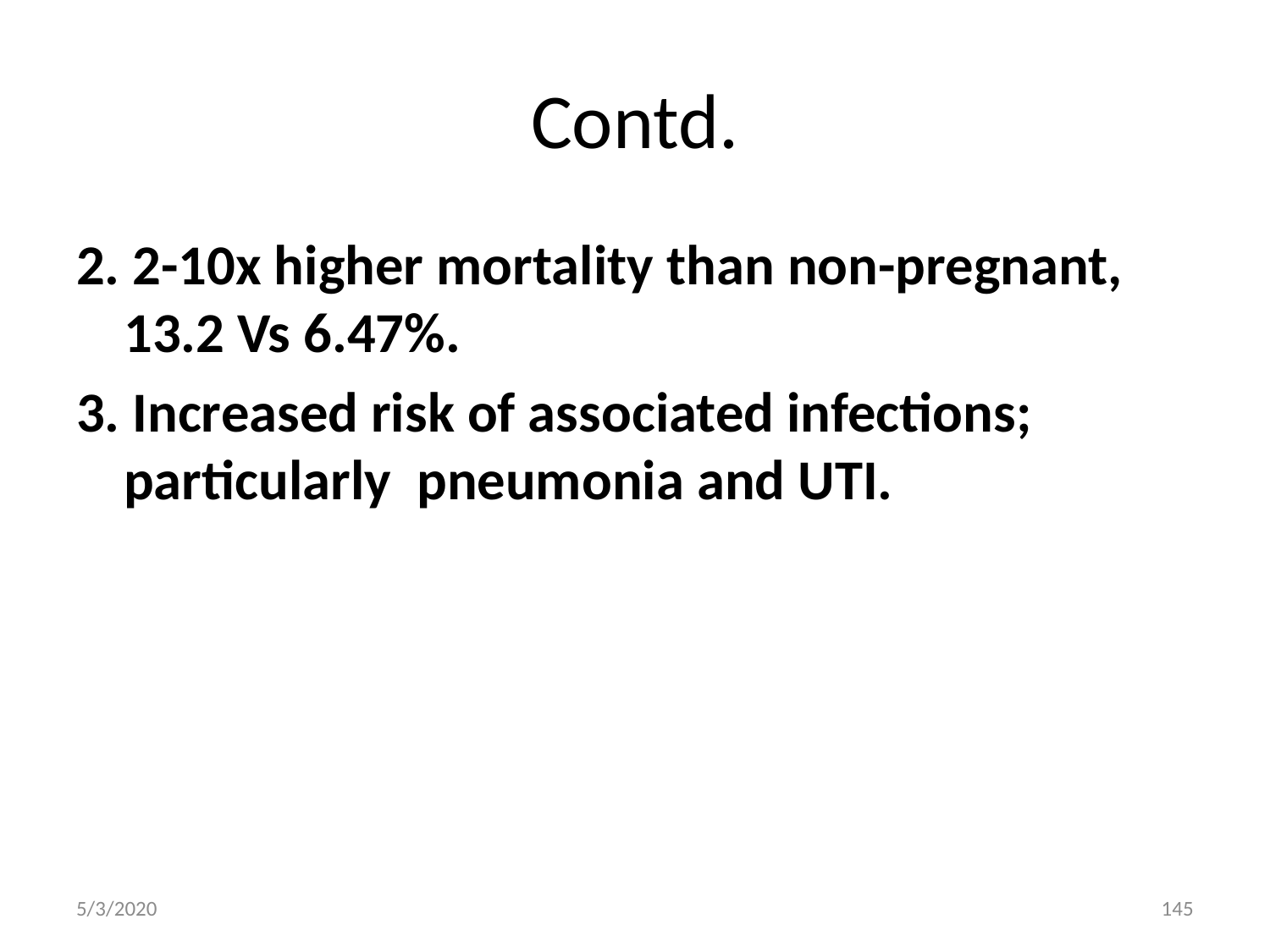

# Contd.
2. 2-10x higher mortality than non-pregnant, 13.2 Vs 6.47%.
3. Increased risk of associated infections; particularly  pneumonia and UTI.
5/3/2020
145